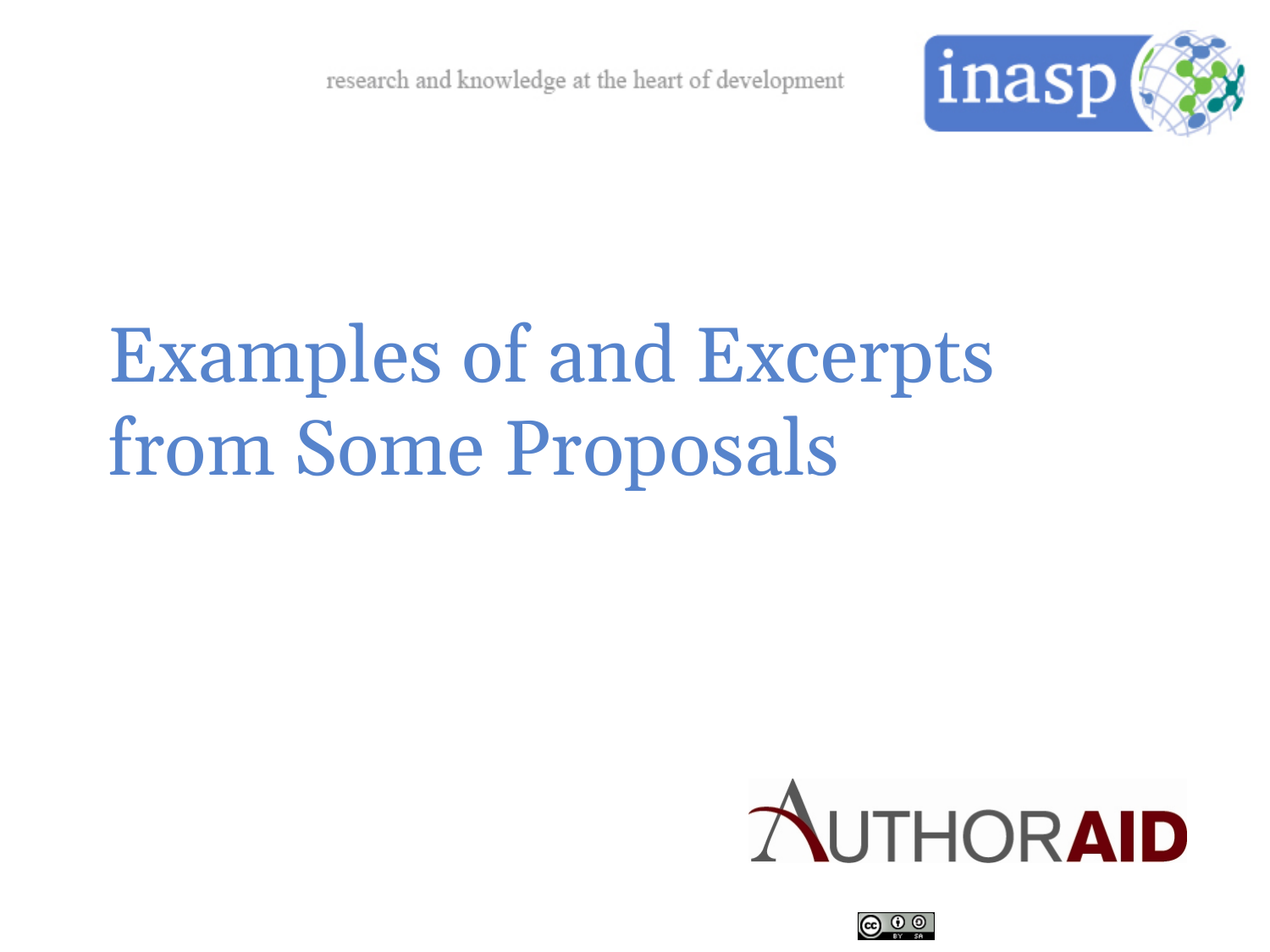

# Examples of and Excerpts from Some Proposals